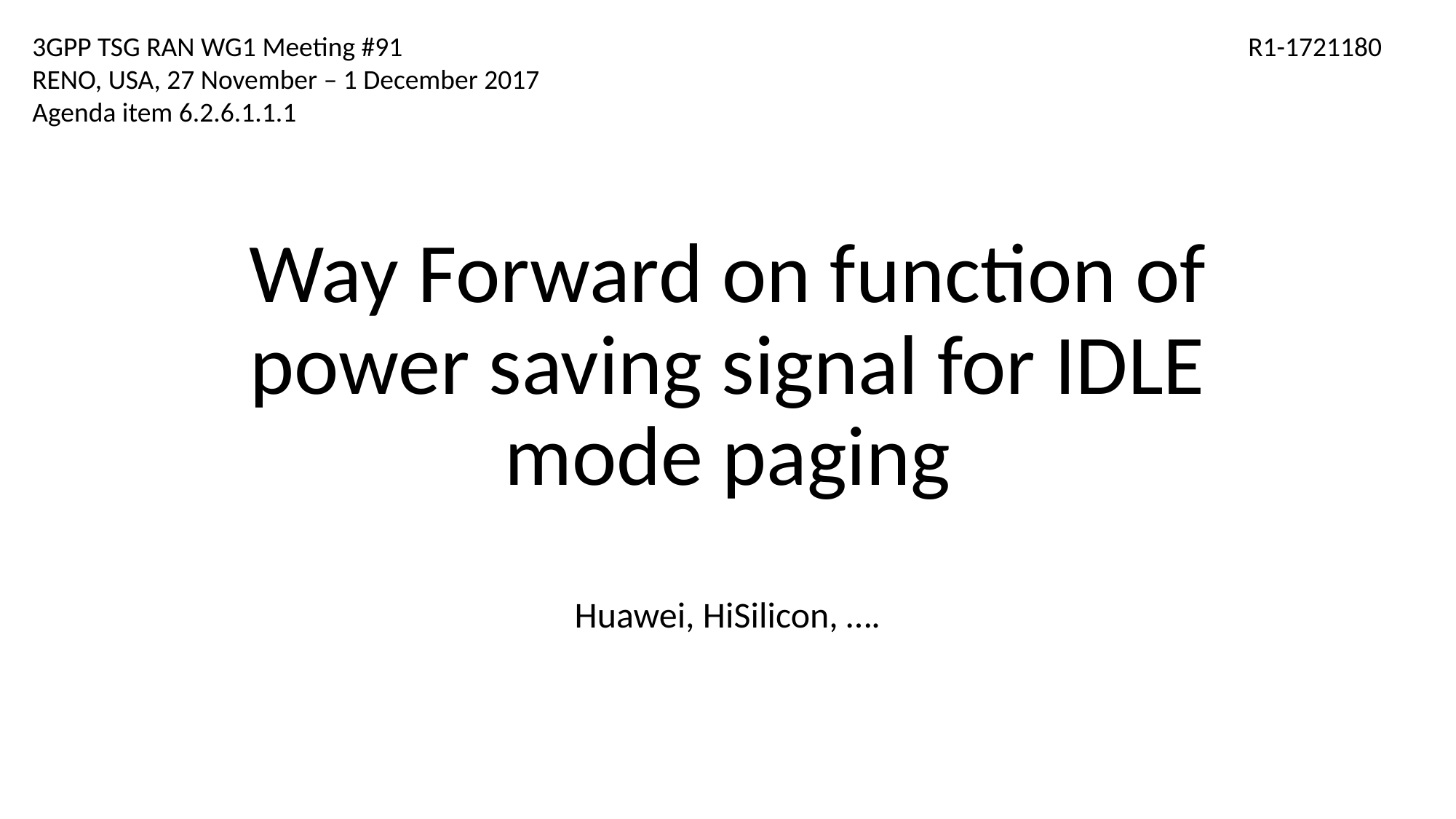

3GPP TSG RAN WG1 Meeting #91
RENO, USA, 27 November – 1 December 2017
Agenda item 6.2.6.1.1.1
R1-1721180
# Way Forward on function of power saving signal for IDLE mode paging
Huawei, HiSilicon, ….